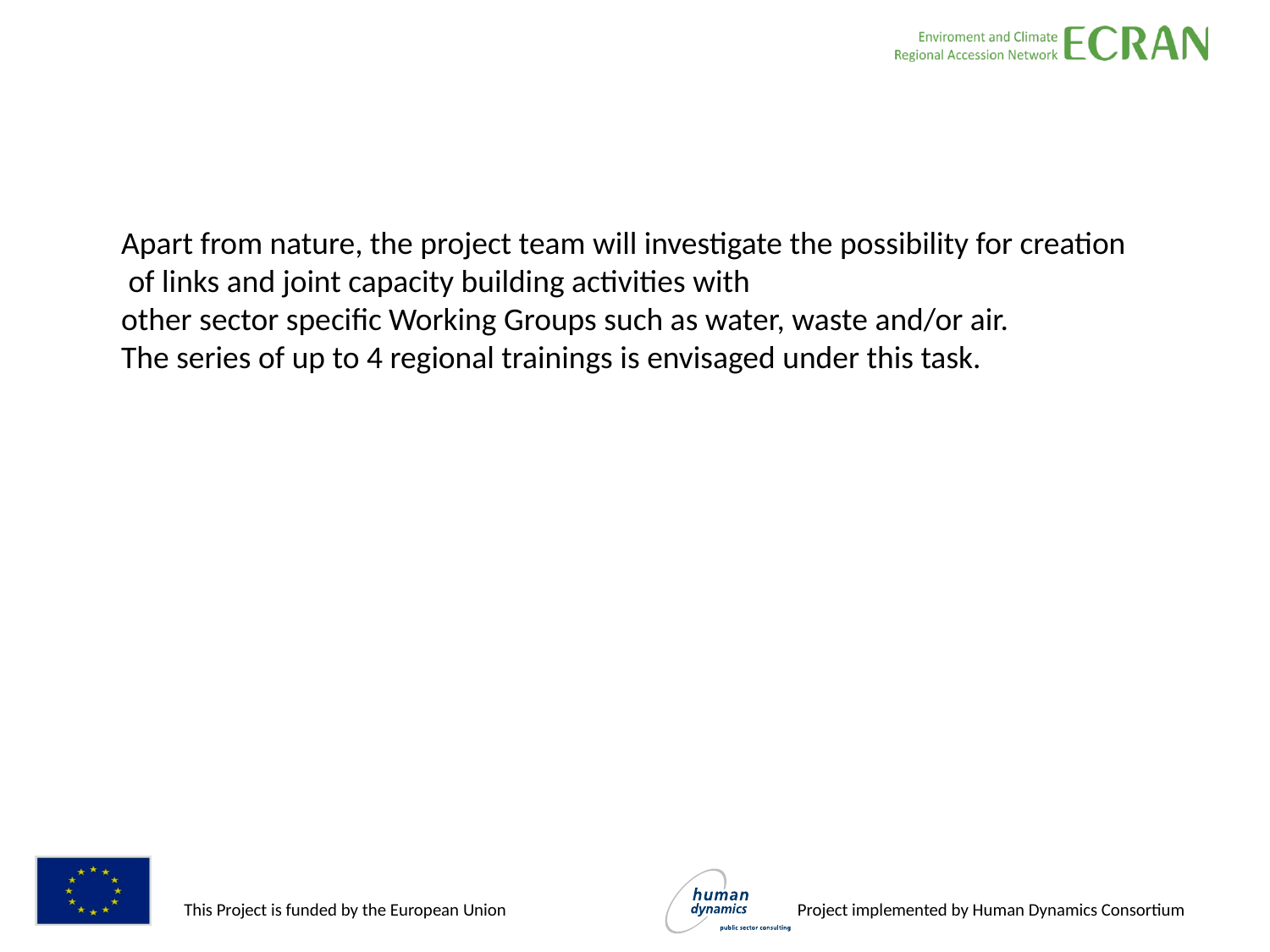

Apart from nature, the project team will investigate the possibility for creation
 of links and joint capacity building activities with
other sector specific Working Groups such as water, waste and/or air.
The series of up to 4 regional trainings is envisaged under this task.

#